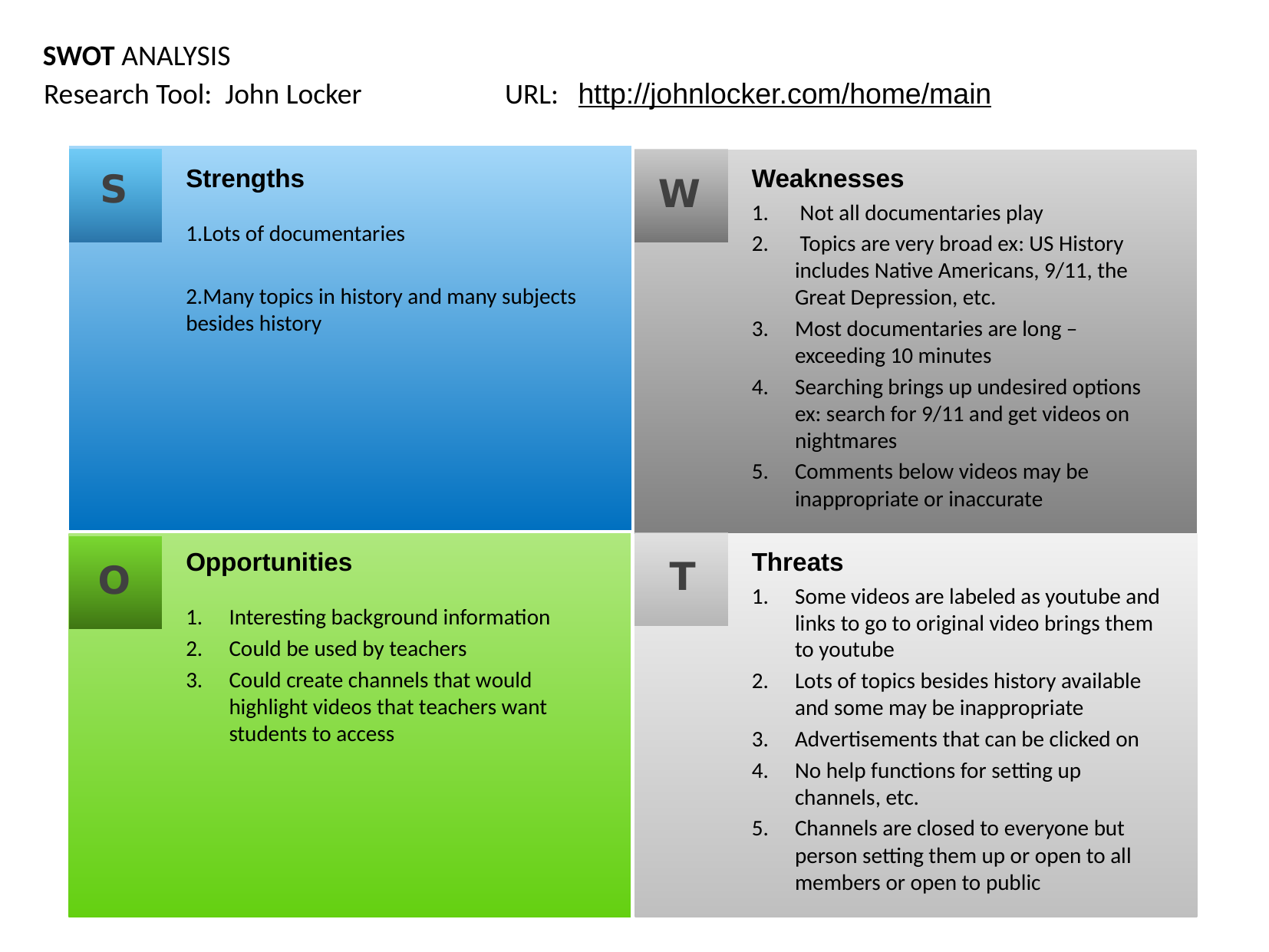

SWOT ANALYSIS
URL:   http://johnlocker.com/home/main
Research Tool:  John Locker

S

W
Strengths

1.Lots of documentaries

2.Many topics in history and many subjects besides history

Weaknesses
 Not all documentaries play
 Topics are very broad ex: US History includes Native Americans, 9/11, the Great Depression, etc.
Most documentaries are long – exceeding 10 minutes
Searching brings up undesired options ex: search for 9/11 and get videos on nightmares
Comments below videos may be inappropriate or inaccurate

T

O
Opportunities

Interesting background information
Could be used by teachers
Could create channels that would highlight videos that teachers want students to access

Threats
Some videos are labeled as youtube and links to go to original video brings them to youtube
Lots of topics besides history available and some may be inappropriate
Advertisements that can be clicked on
No help functions for setting up channels, etc.
Channels are closed to everyone but person setting them up or open to all members or open to public